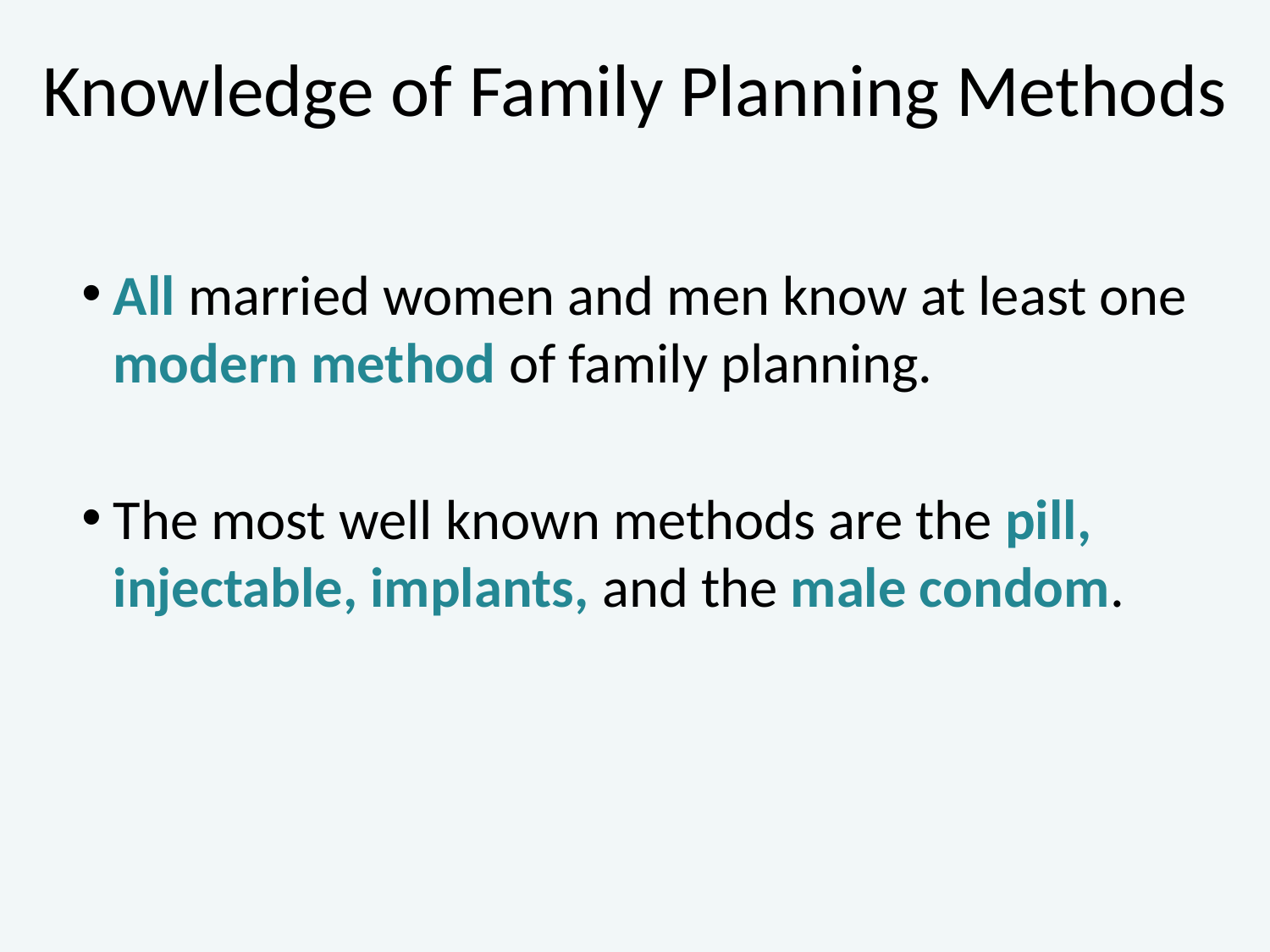

# Knowledge of Family Planning Methods
All married women and men know at least one modern method of family planning.

The most well known methods are the pill, injectable, implants, and the male condom.